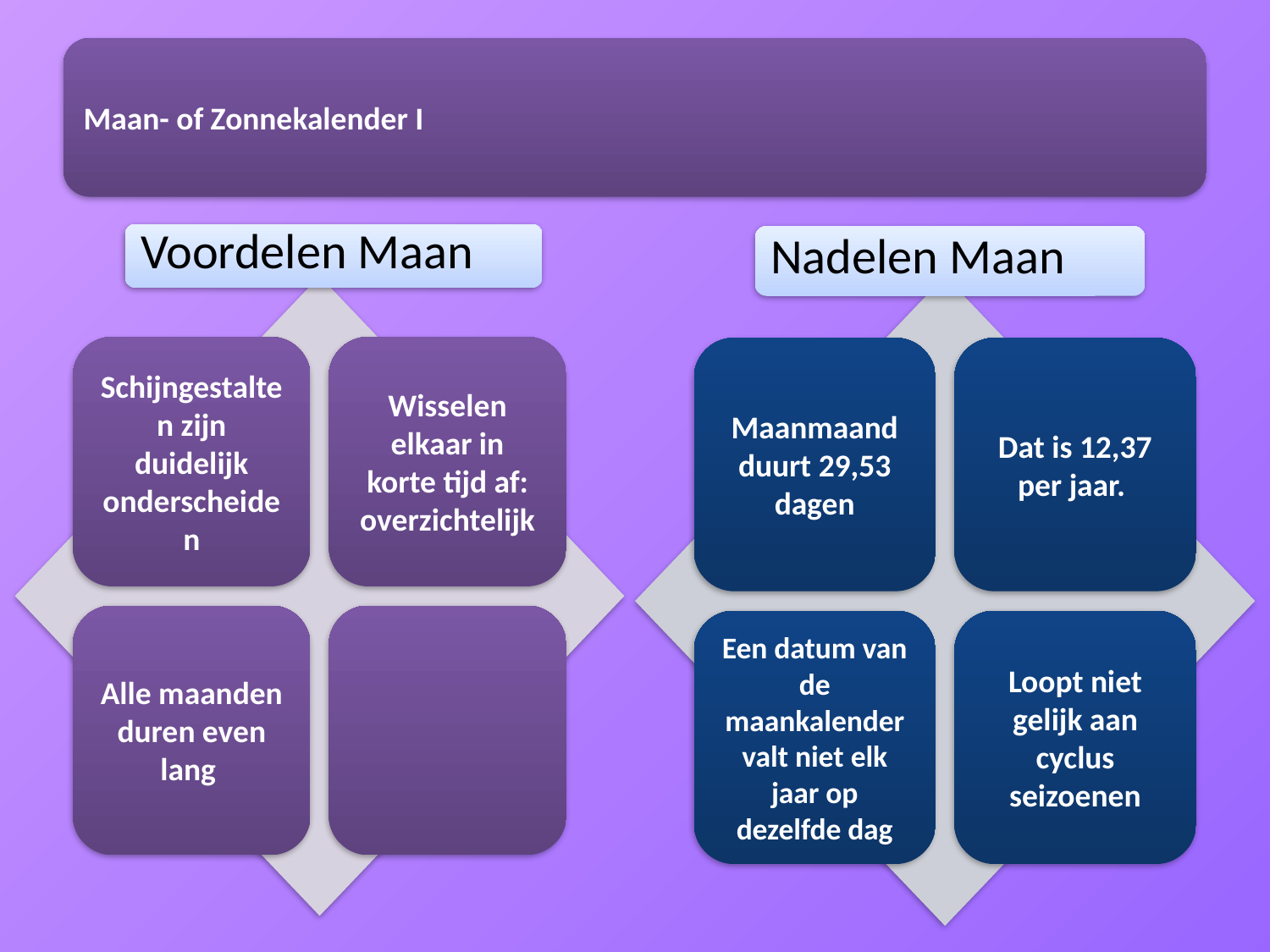

Maan- of Zonnekalender I
Voordelen Maan
Nadelen Maan
Schijngestalten zijn duidelijk onderscheiden
Wisselen elkaar in korte tijd af: overzichtelijk
Alle maanden duren even lang
Maanmaand duurt 29,53 dagen
Dat is 12,37 per jaar.
Een datum van de maankalender valt niet elk jaar op dezelfde dag
Loopt niet gelijk aan cyclus seizoenen